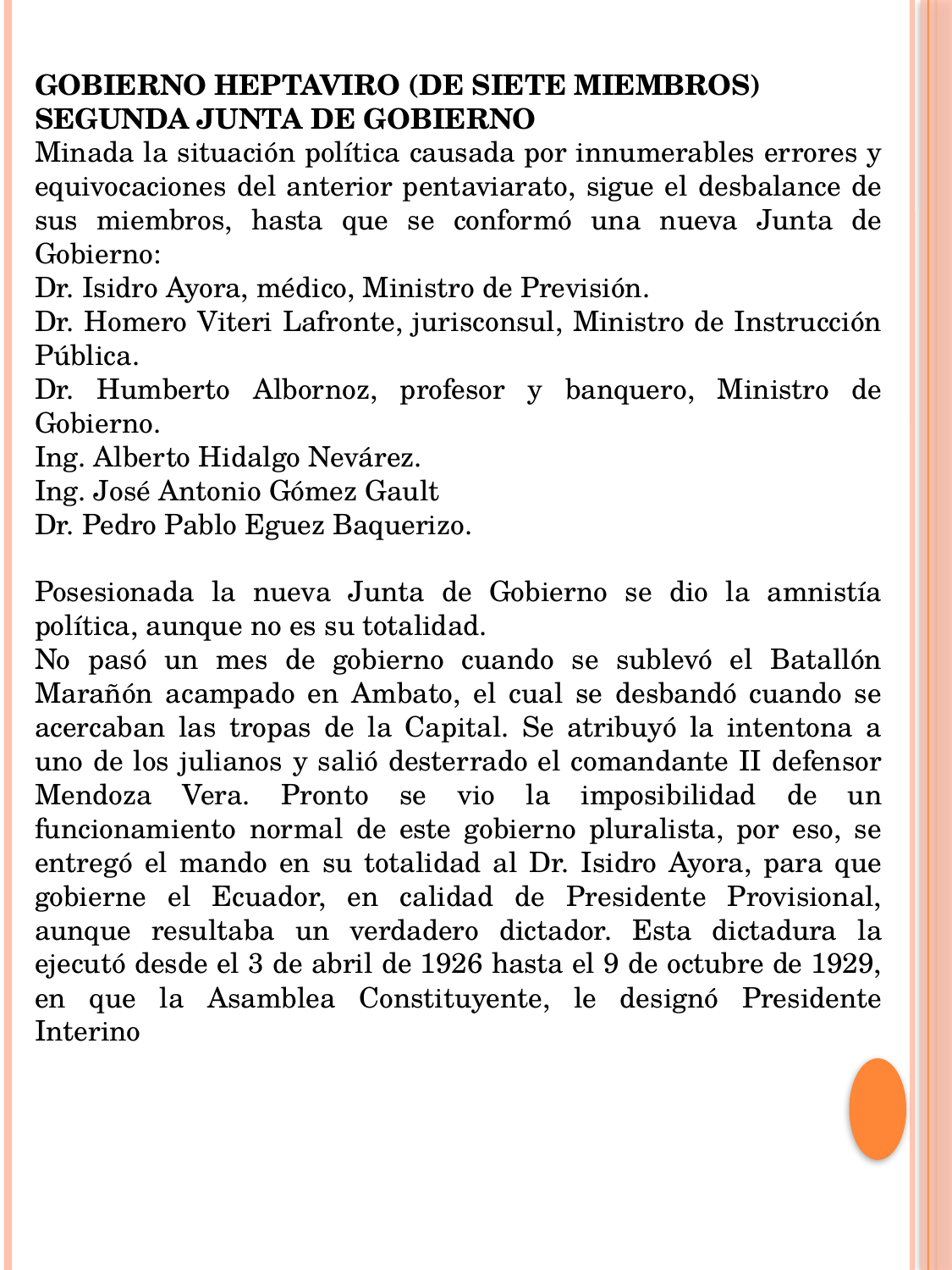

GOBIERNO HEPTAVIRO (DE SIETE MIEMBROS)
SEGUNDA JUNTA DE GOBIERNO
Minada la situación política causada por innumerables errores y equivocaciones del anterior pentaviarato, sigue el desbalance de sus miembros, hasta que se conformó una nueva Junta de Gobierno:
Dr. Isidro Ayora, médico, Ministro de Previsión.
Dr. Homero Viteri Lafronte, jurisconsul, Ministro de Instrucción Pública.
Dr. Humberto Albornoz, profesor y banquero, Ministro de Gobierno.
Ing. Alberto Hidalgo Nevárez.
Ing. José Antonio Gómez Gault
Dr. Pedro Pablo Eguez Baquerizo.

Posesionada la nueva Junta de Gobierno se dio la amnistía política, aunque no es su totalidad.
No pasó un mes de gobierno cuando se sublevó el Batallón Marañón acampado en Ambato, el cual se desbandó cuando se acercaban las tropas de la Capital. Se atribuyó la intentona a uno de los julianos y salió desterrado el comandante II defensor Mendoza Vera. Pronto se vio la imposibilidad de un funcionamiento normal de este gobierno pluralista, por eso, se entregó el mando en su totalidad al Dr. Isidro Ayora, para que gobierne el Ecuador, en calidad de Presidente Provisional, aunque resultaba un verdadero dictador. Esta dictadura la ejecutó desde el 3 de abril de 1926 hasta el 9 de octubre de 1929, en que la Asamblea Constituyente, le designó Presidente Interino